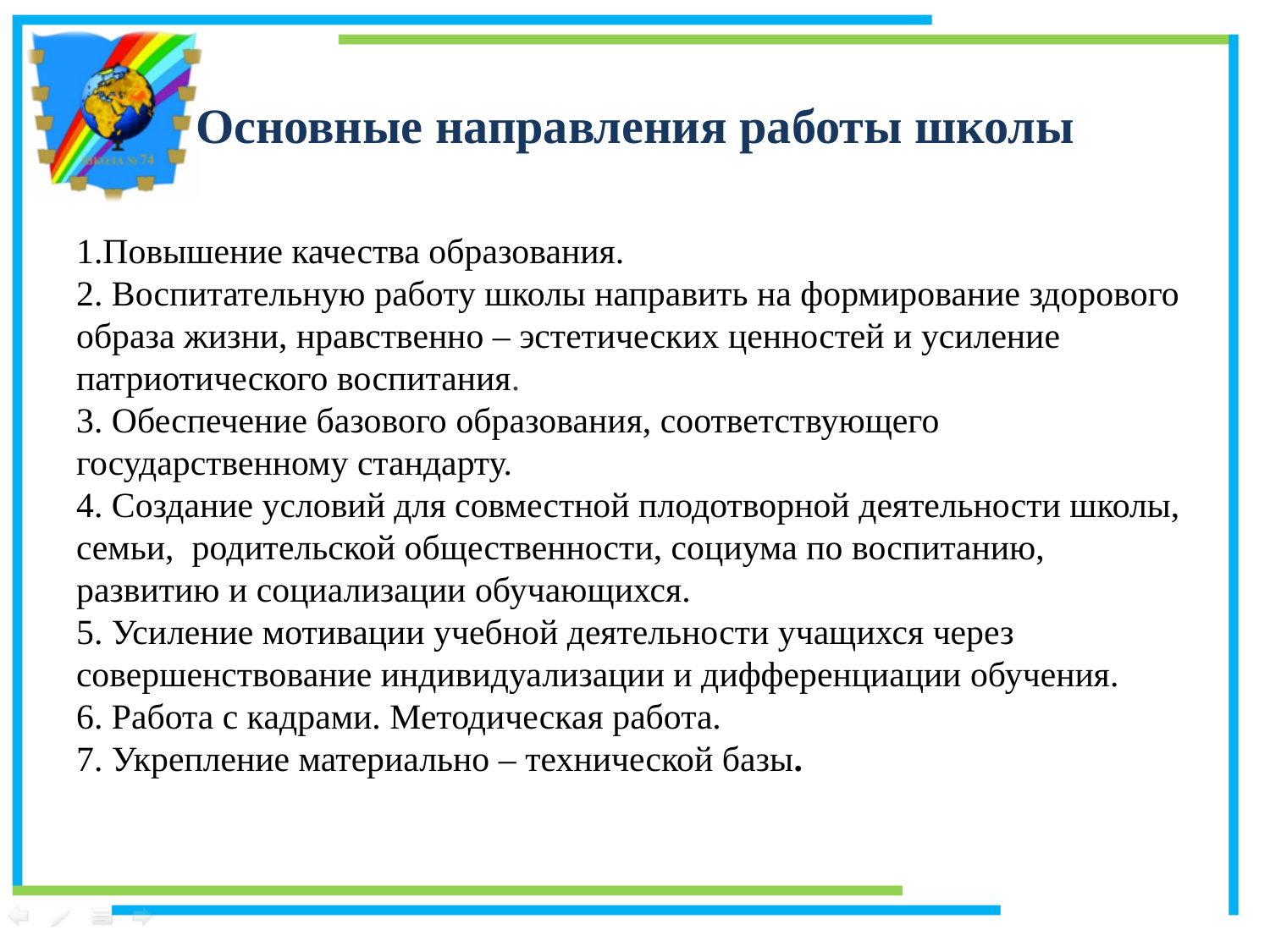

# Основные направления работы школы
1.Повышение качества образования.
2. Воспитательную работу школы направить на формирование здорового образа жизни, нравственно – эстетических ценностей и усиление патриотического воспитания.
3. Обеспечение базового образования, соответствующего государственному стандарту.
4. Создание условий для совместной плодотворной деятельности школы, семьи,  родительской общественности, социума по воспитанию, развитию и социализации обучающихся.
5. Усиление мотивации учебной деятельности учащихся через совершенствование индивидуализации и дифференциации обучения.
6. Работа с кадрами. Методическая работа.
7. Укрепление материально – технической базы.